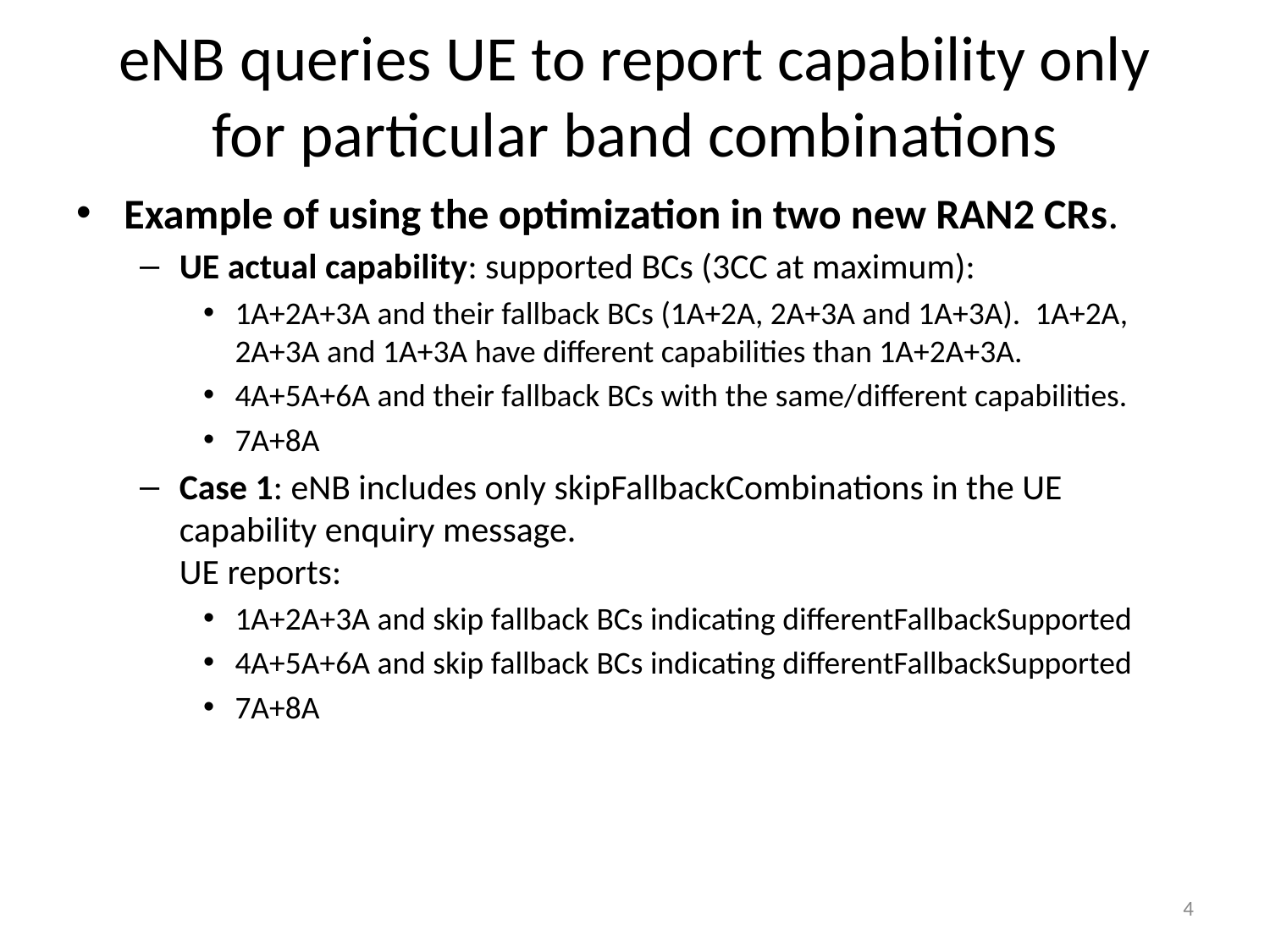

# eNB queries UE to report capability only for particular band combinations
Example of using the optimization in two new RAN2 CRs.
UE actual capability: supported BCs (3CC at maximum):
1A+2A+3A and their fallback BCs (1A+2A, 2A+3A and 1A+3A).  1A+2A, 2A+3A and 1A+3A have different capabilities than 1A+2A+3A.
4A+5A+6A and their fallback BCs with the same/different capabilities.
7A+8A
Case 1: eNB includes only skipFallbackCombinations in the UE capability enquiry message.
UE reports:
1A+2A+3A and skip fallback BCs indicating differentFallbackSupported
4A+5A+6A and skip fallback BCs indicating differentFallbackSupported
7A+8A
4